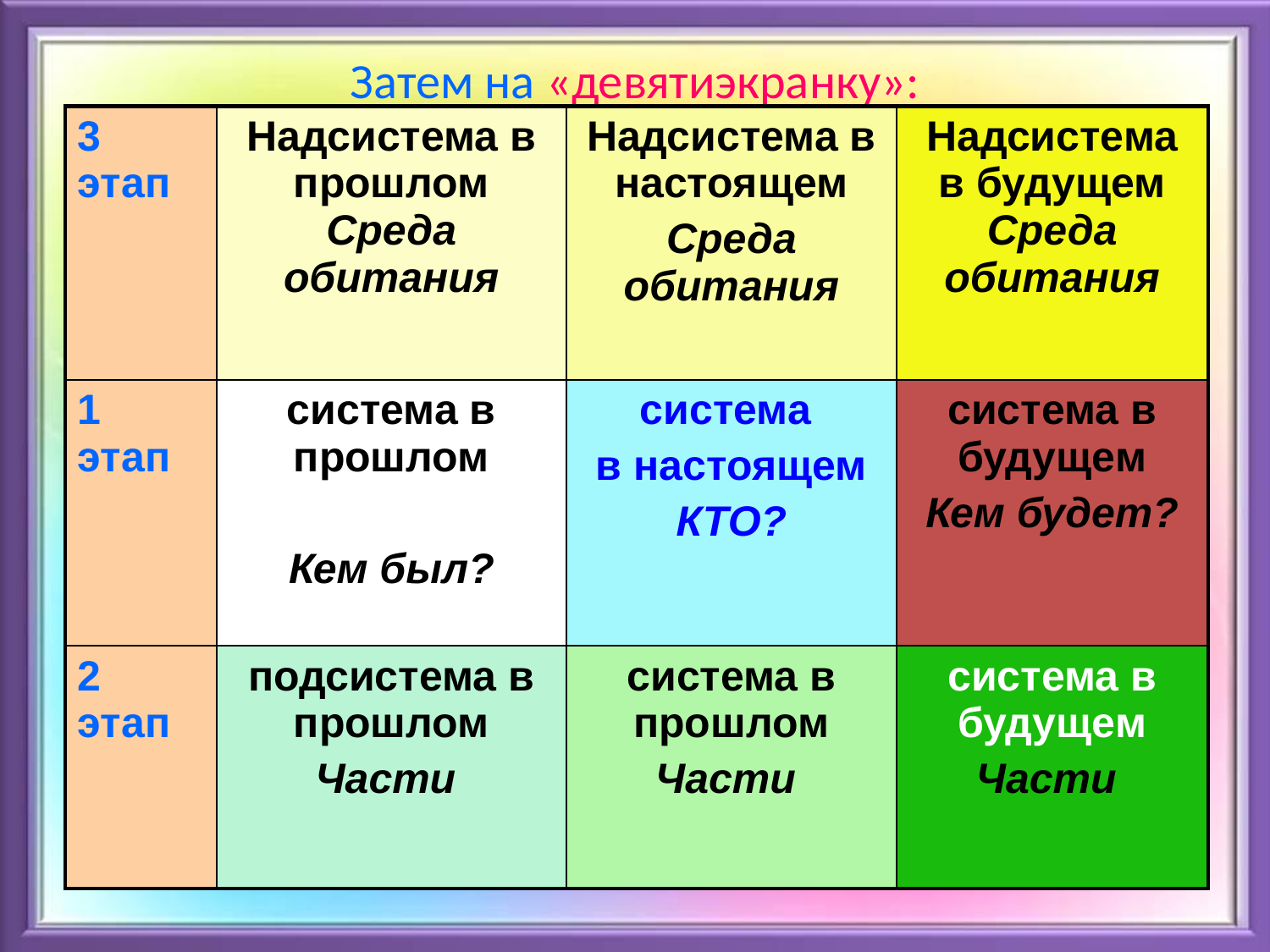

# Затем на «девятиэкранку»:
| 3 этап | Надсистема в прошлом Среда обитания | Надсистема в настоящем Среда обитания | Надсистема в будущем Среда обитания |
| --- | --- | --- | --- |
| 1 этап | система в прошлом Кем был? | система в настоящем КТО? | система в будущем Кем будет? |
| 2 этап | подсистема в прошлом Части | система в прошлом Части | система в будущем Части |